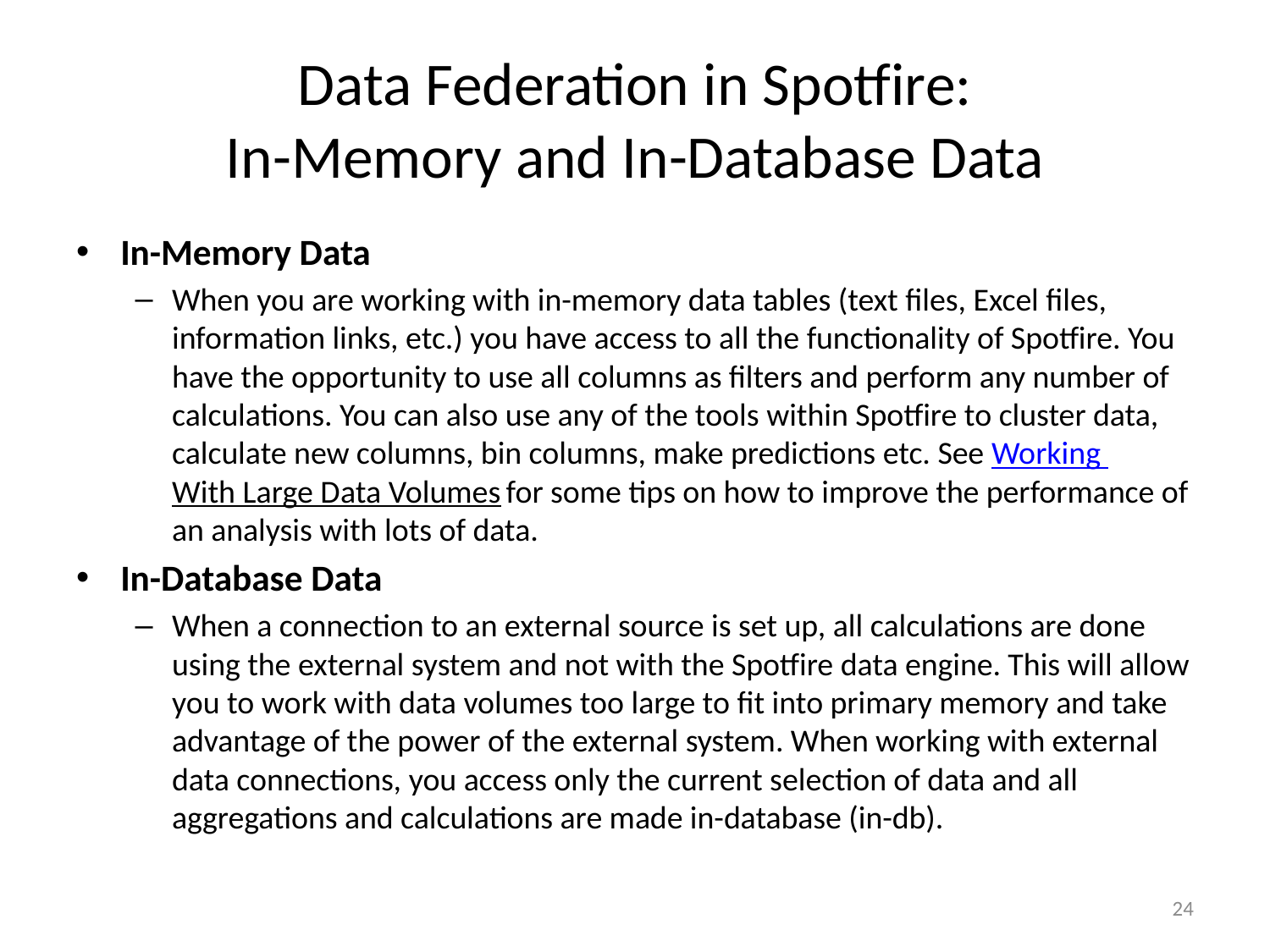

# Data Federation in Spotfire: In-Memory and In-Database Data
In-Memory Data
When you are working with in-memory data tables (text files, Excel files, information links, etc.) you have access to all the functionality of Spotfire. You have the opportunity to use all columns as filters and perform any number of calculations. You can also use any of the tools within Spotfire to cluster data, calculate new columns, bin columns, make predictions etc. See Working With Large Data Volumes for some tips on how to improve the performance of an analysis with lots of data.
In-Database Data
When a connection to an external source is set up, all calculations are done using the external system and not with the Spotfire data engine. This will allow you to work with data volumes too large to fit into primary memory and take advantage of the power of the external system. When working with external data connections, you access only the current selection of data and all aggregations and calculations are made in-database (in-db).

24